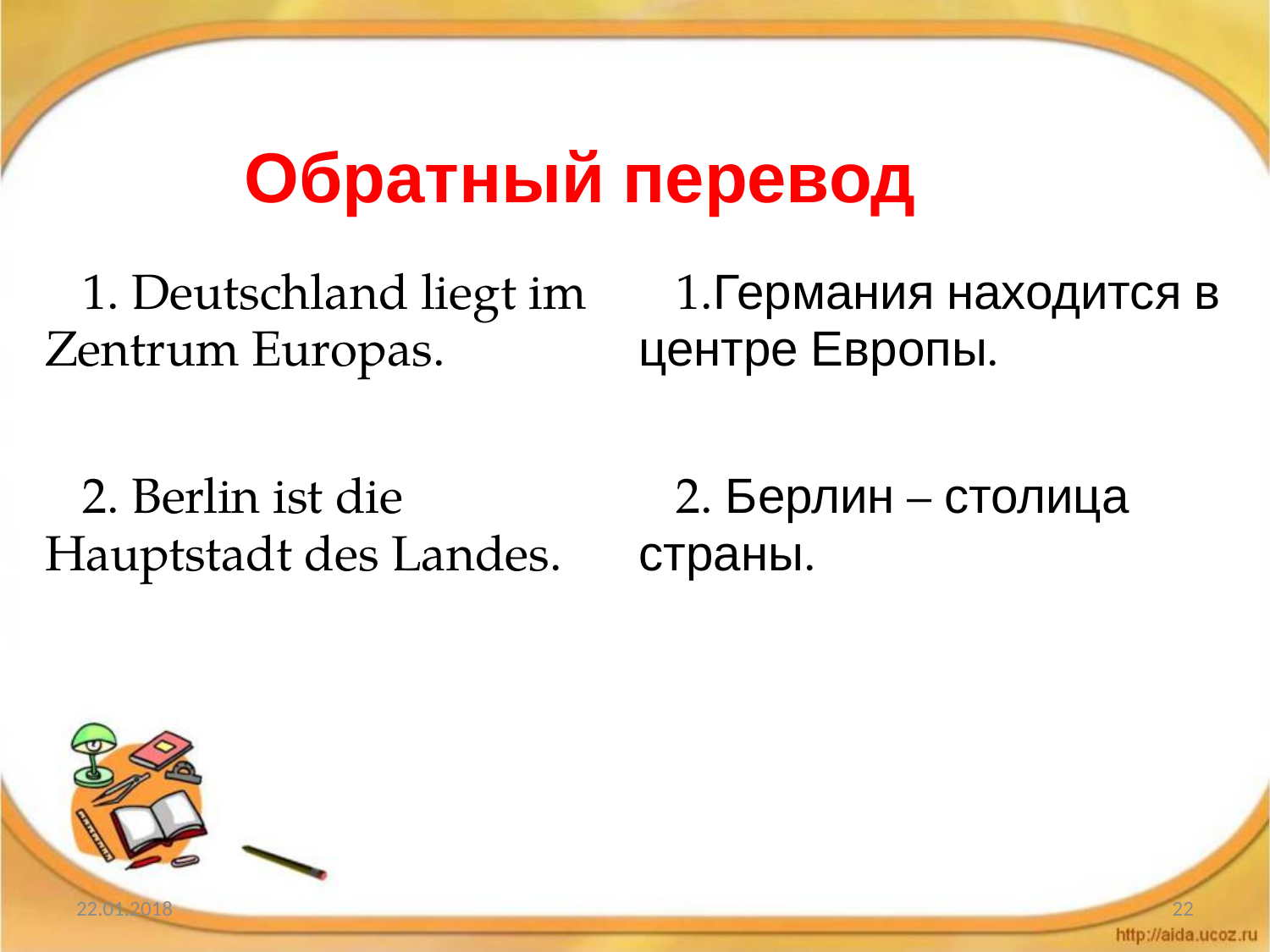

Обратный перевод
| 1. Deutschland liegt im Zentrum Europas. | 1.Германия находится в центре Европы. |
| --- | --- |
| 2. Berlin ist die Hauptstadt des Landes. | 2. Берлин – столица страны. |
22.01.2018
22